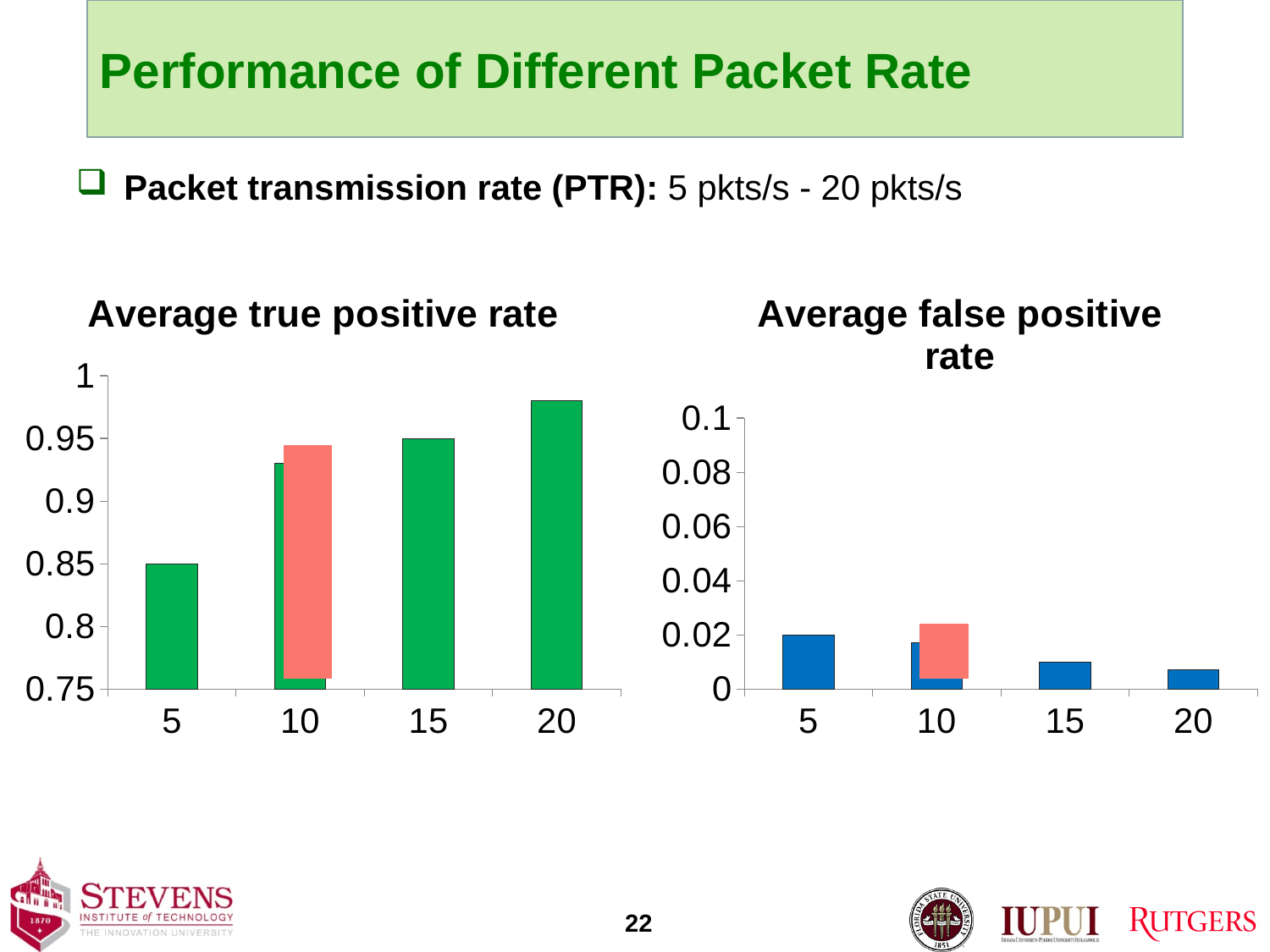

# Performance of Different Packet Rate
Packet transmission rate (PTR): 5 pkts/s - 20 pkts/s

### Chart

| Category | Series 1 |
|---|---|
| 5 | 0.8500000000000006 |
| 10 | 0.93 |
| 15 | 0.9500000000000006 |
| 20 | 0.98 |

### Chart

| Category | Series 1 |
|---|---|
| 5 | 0.0 |
| 10 | 0.017 |
| 15 | 0.0 |
| 20 | 0.0 |

### Chart: Average true positive rate

| Category | Series 1 |
|---|---|
| 5 | 0.8500000000000006 |
| 10 | 0.93 |
| 15 | 0.9500000000000006 |
| 20 | 0.98 |

### Chart: Average false positive rate

| Category | Series 1 |
|---|---|
| 5 | 0.02000000000000001 |
| 10 | 0.017 |
| 15 | 0.010000000000000005 |
| 20 | 0.007000000000000006 |
22